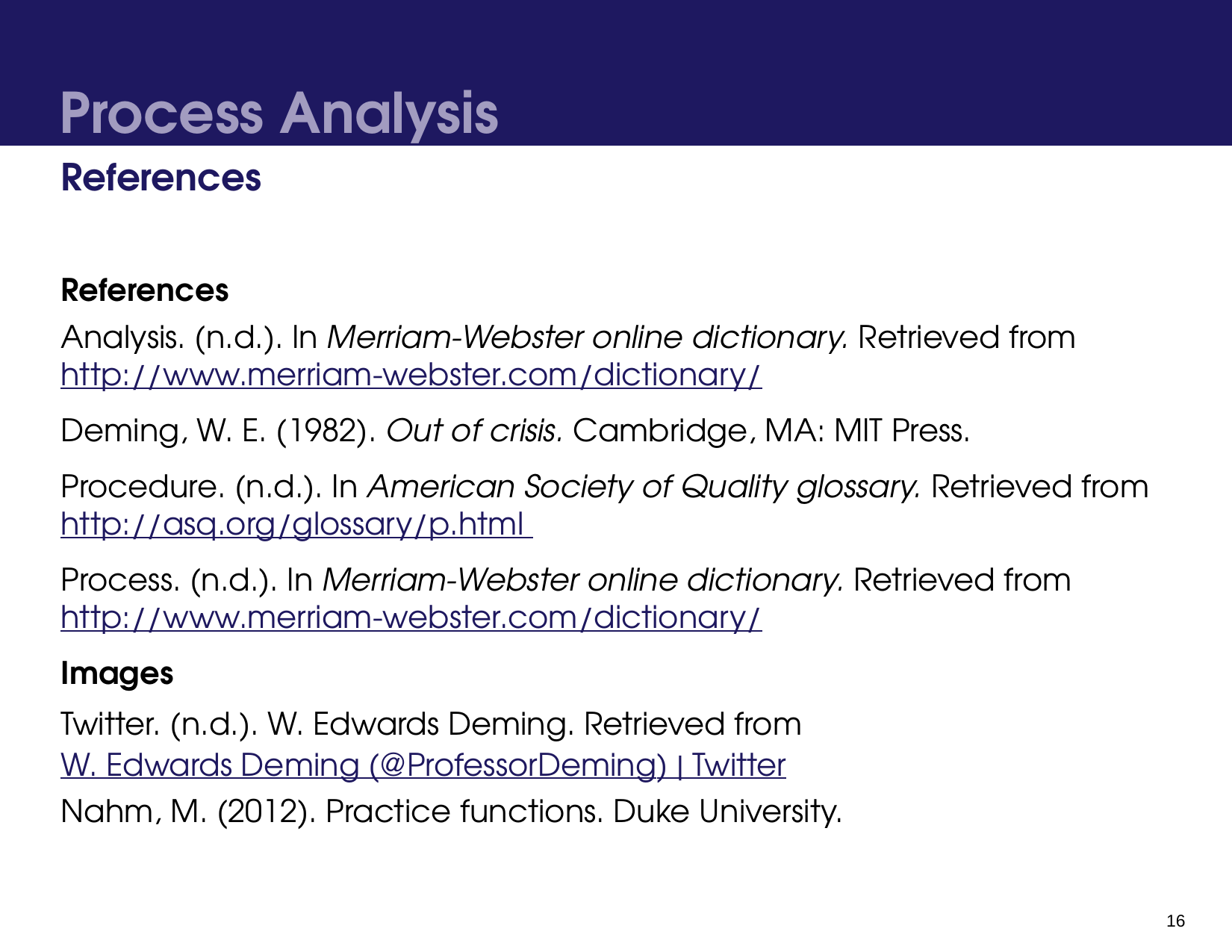

# Process Analysis
References
References
Analysis. (n.d.). In Merriam-Webster online dictionary. Retrieved from http://www.merriam-webster.com/dictionary/
Deming, W. E. (1982). Out of crisis. Cambridge, MA: MIT Press.
Procedure. (n.d.). In American Society of Quality glossary. Retrieved from http://asq.org/glossary/p.html
Process. (n.d.). In Merriam-Webster online dictionary. Retrieved from http://www.merriam-webster.com/dictionary/
Images
Twitter. (n.d.). W. Edwards Deming. Retrieved from
W. Edwards Deming (@ProfessorDeming) | Twitter
Nahm, M. (2012). Practice functions. Duke University.

16